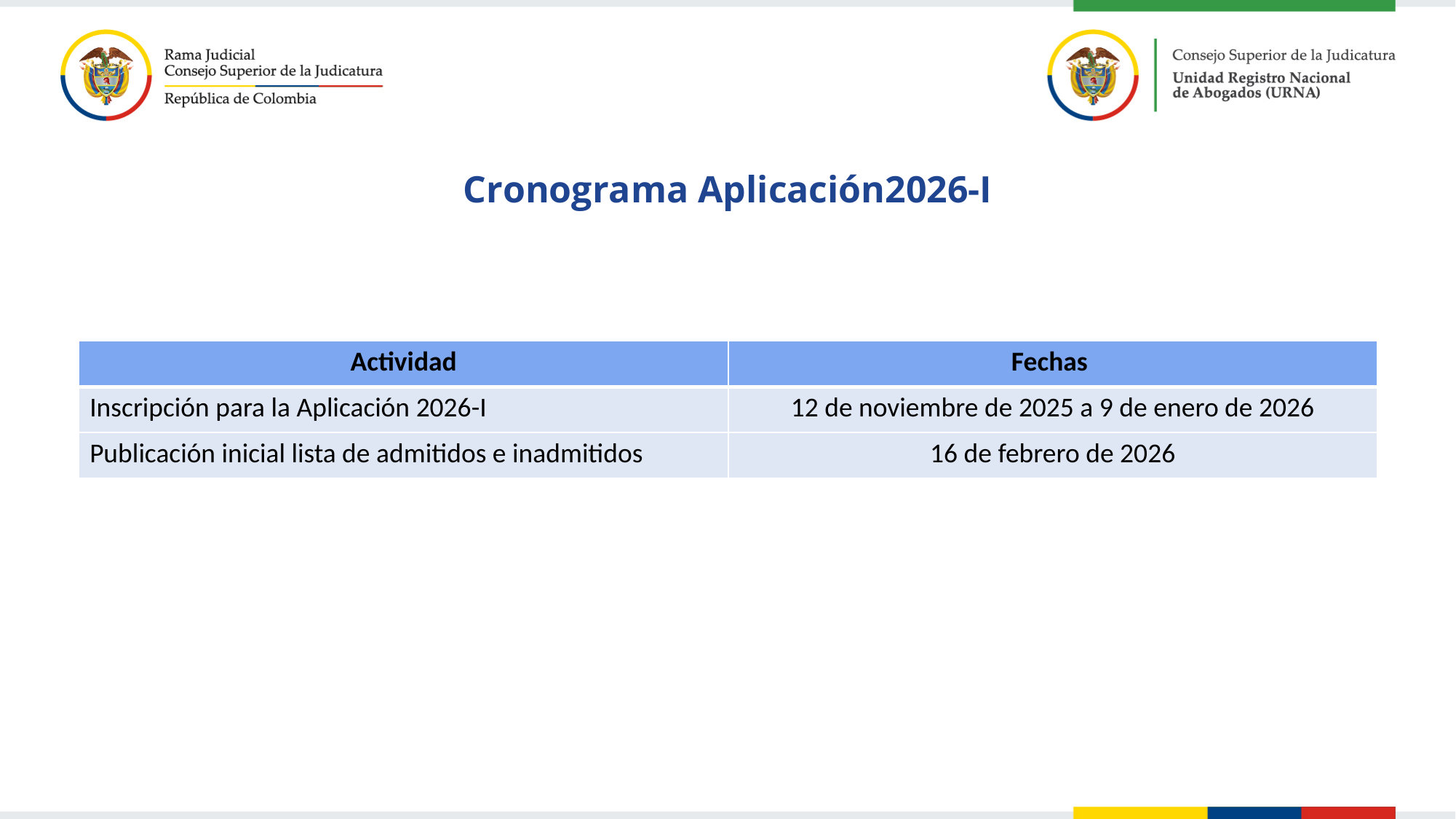

# Cronograma Aplicación2026-I
| Actividad | Fechas |
| --- | --- |
| Inscripción para la Aplicación 2026-I | 12 de noviembre de 2025 a 9 de enero de 2026 |
| Publicación inicial lista de admitidos e inadmitidos | 16 de febrero de 2026 |